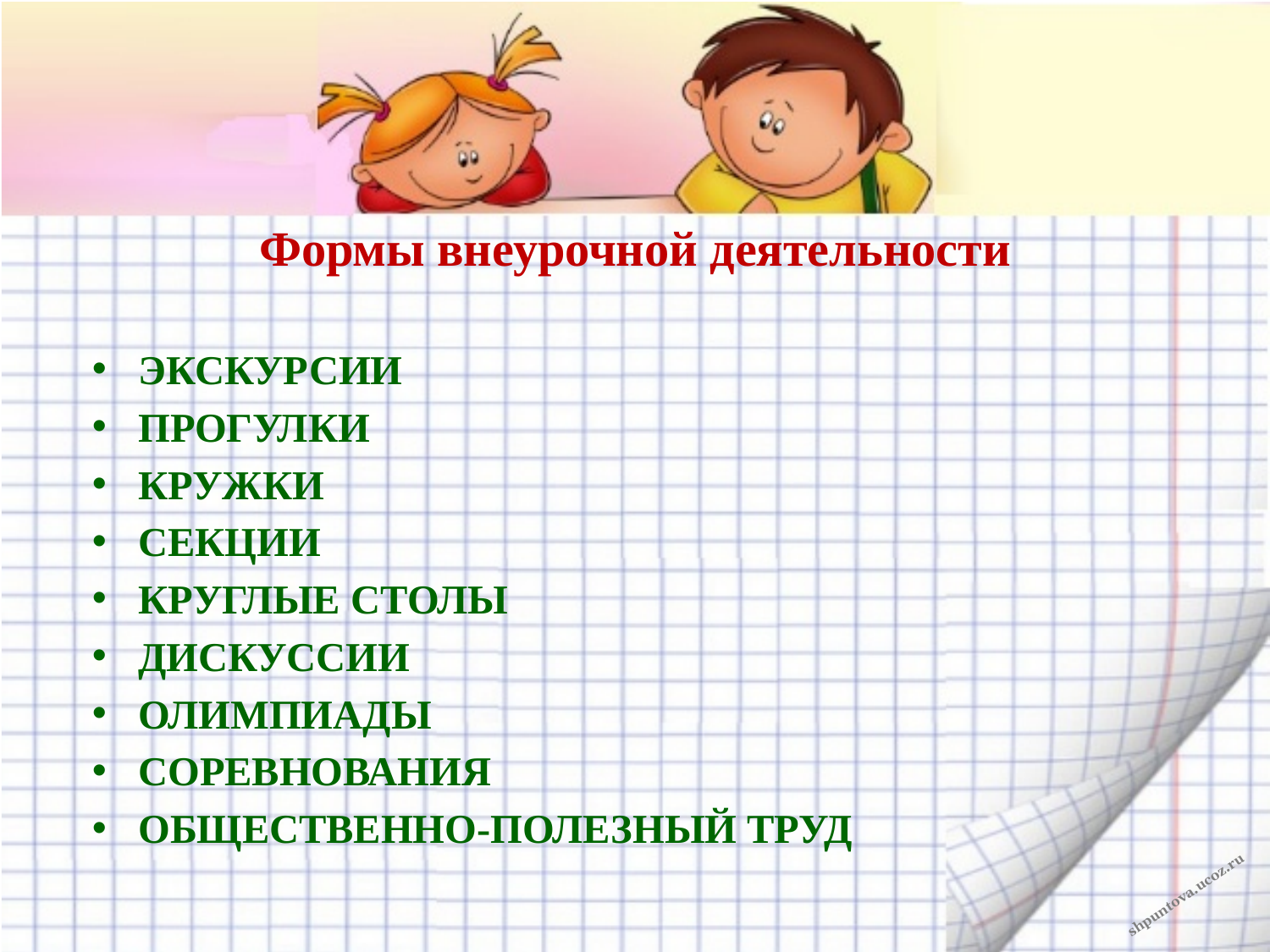

# Формы внеурочной деятельности
ЭКСКУРСИИ
ПРОГУЛКИ
КРУЖКИ
СЕКЦИИ
КРУГЛЫЕ СТОЛЫ
ДИСКУССИИ
ОЛИМПИАДЫ
СОРЕВНОВАНИЯ
ОБЩЕСТВЕННО-ПОЛЕЗНЫЙ ТРУД